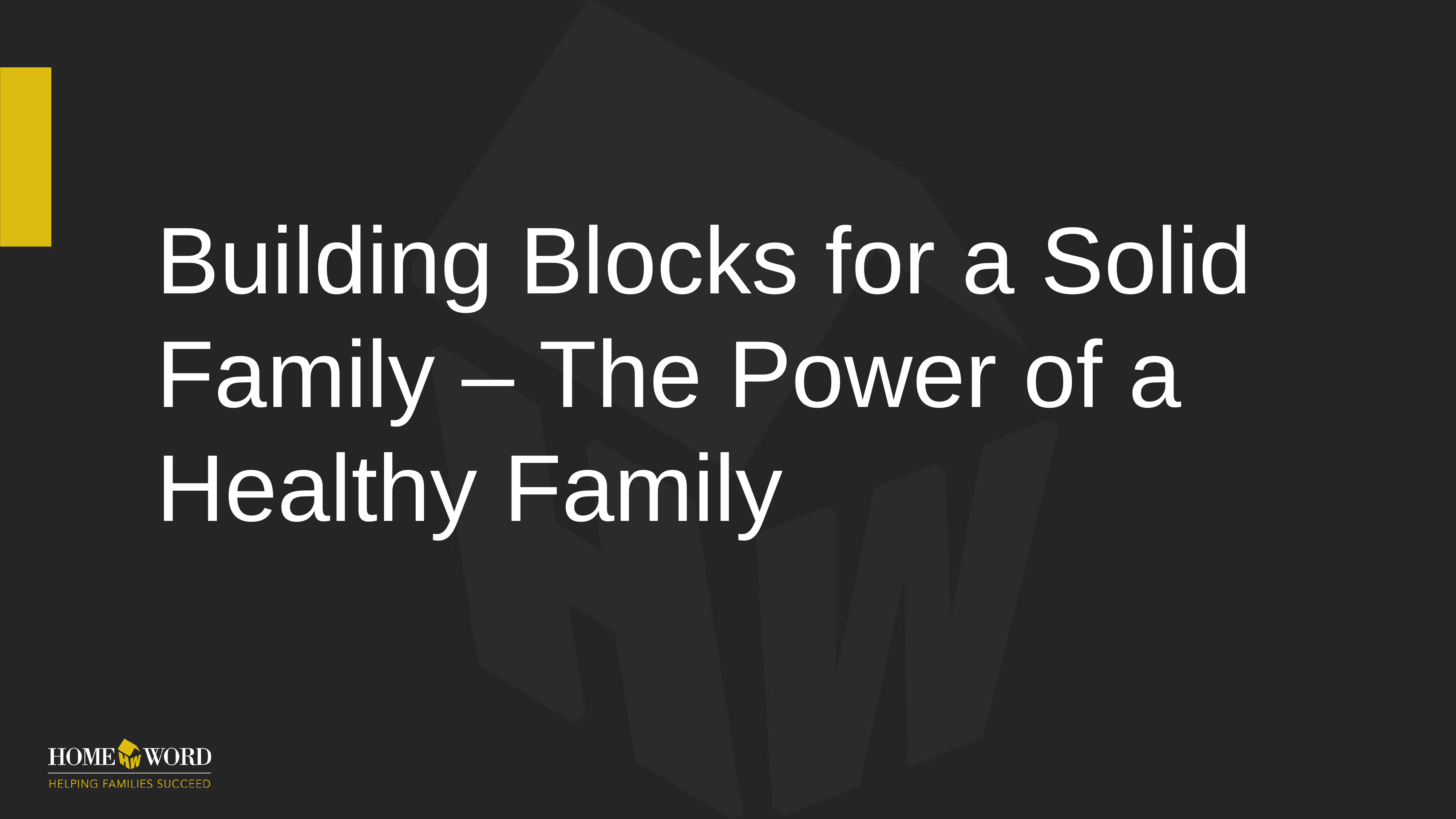

# Building Blocks for a Solid Family – The Power of a Healthy Family